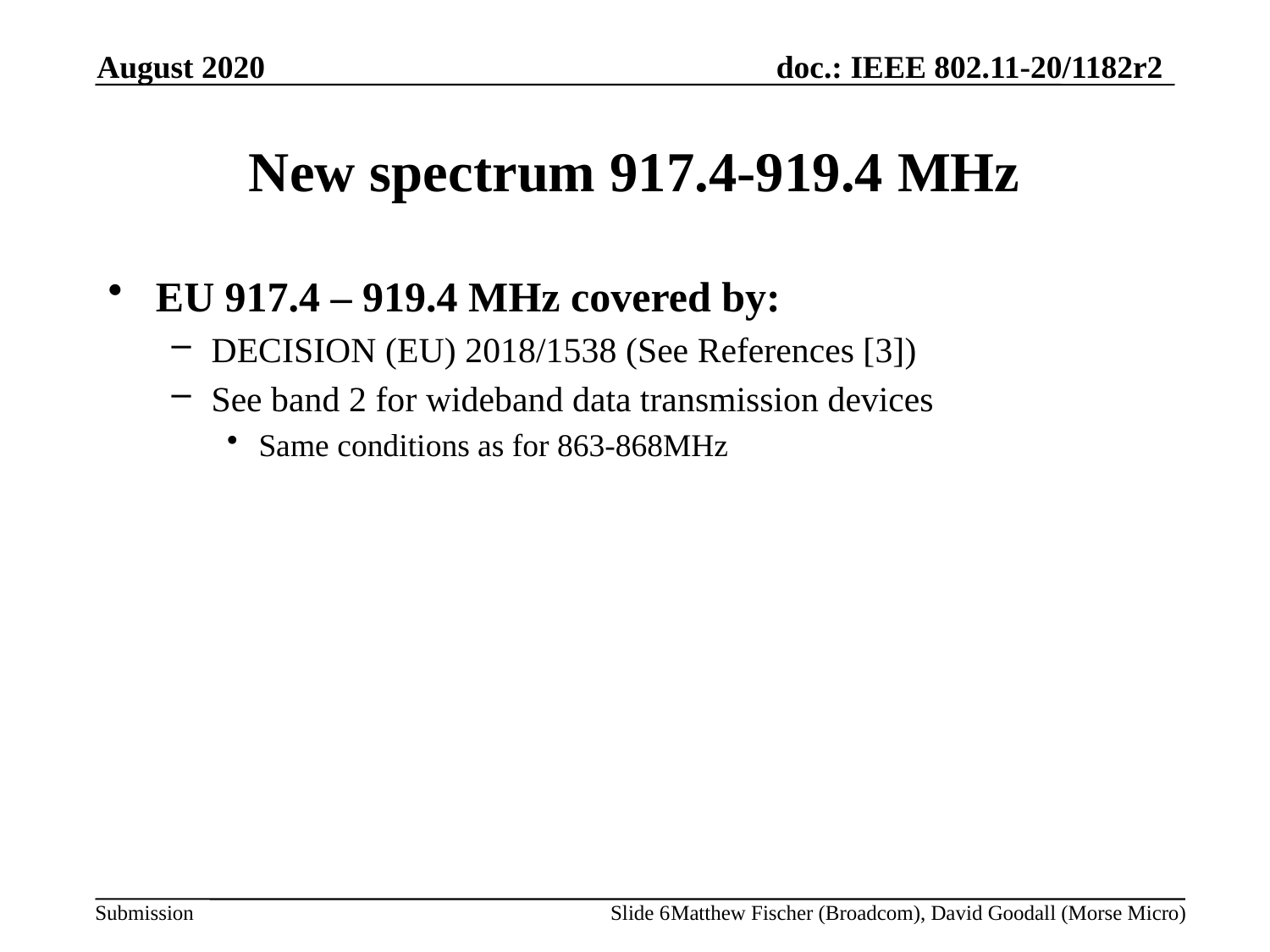

August 2020
# New spectrum 917.4-919.4 MHz
EU 917.4 – 919.4 MHz covered by:
DECISION (EU) 2018/1538 (See References [3])
See band 2 for wideband data transmission devices
Same conditions as for 863-868MHz
Slide 6
Matthew Fischer (Broadcom), David Goodall (Morse Micro)